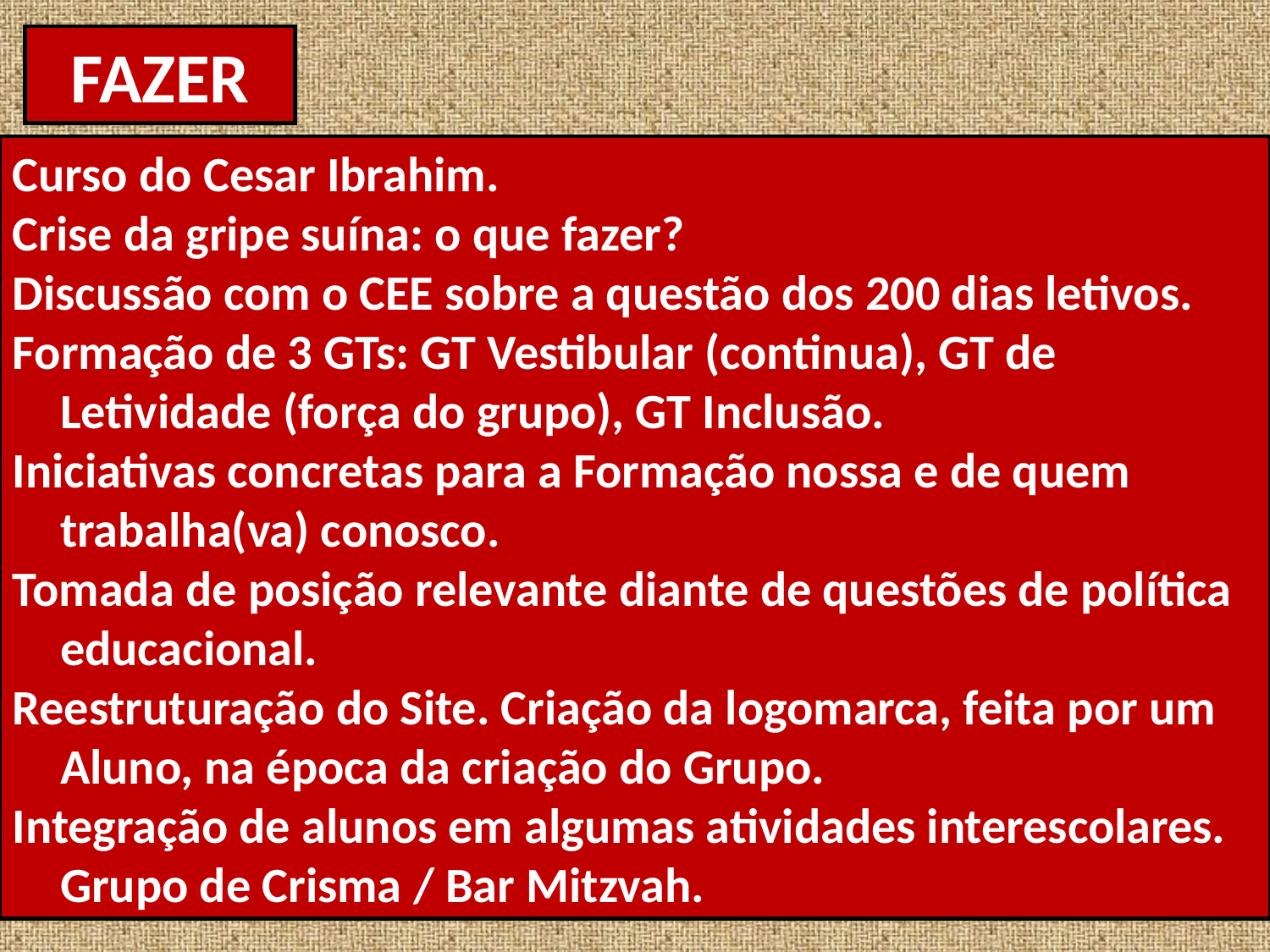

FAZER
Curso do Cesar Ibrahim.
Crise da gripe suína: o que fazer?
Discussão com o CEE sobre a questão dos 200 dias letivos.
Formação de 3 GTs: GT Vestibular (continua), GT de Letividade (força do grupo), GT Inclusão.
Iniciativas concretas para a Formação nossa e de quem trabalha(va) conosco.
Tomada de posição relevante diante de questões de política educacional.
Reestruturação do Site. Criação da logomarca, feita por um Aluno, na época da criação do Grupo.
Integração de alunos em algumas atividades interescolares. Grupo de Crisma / Bar Mitzvah.